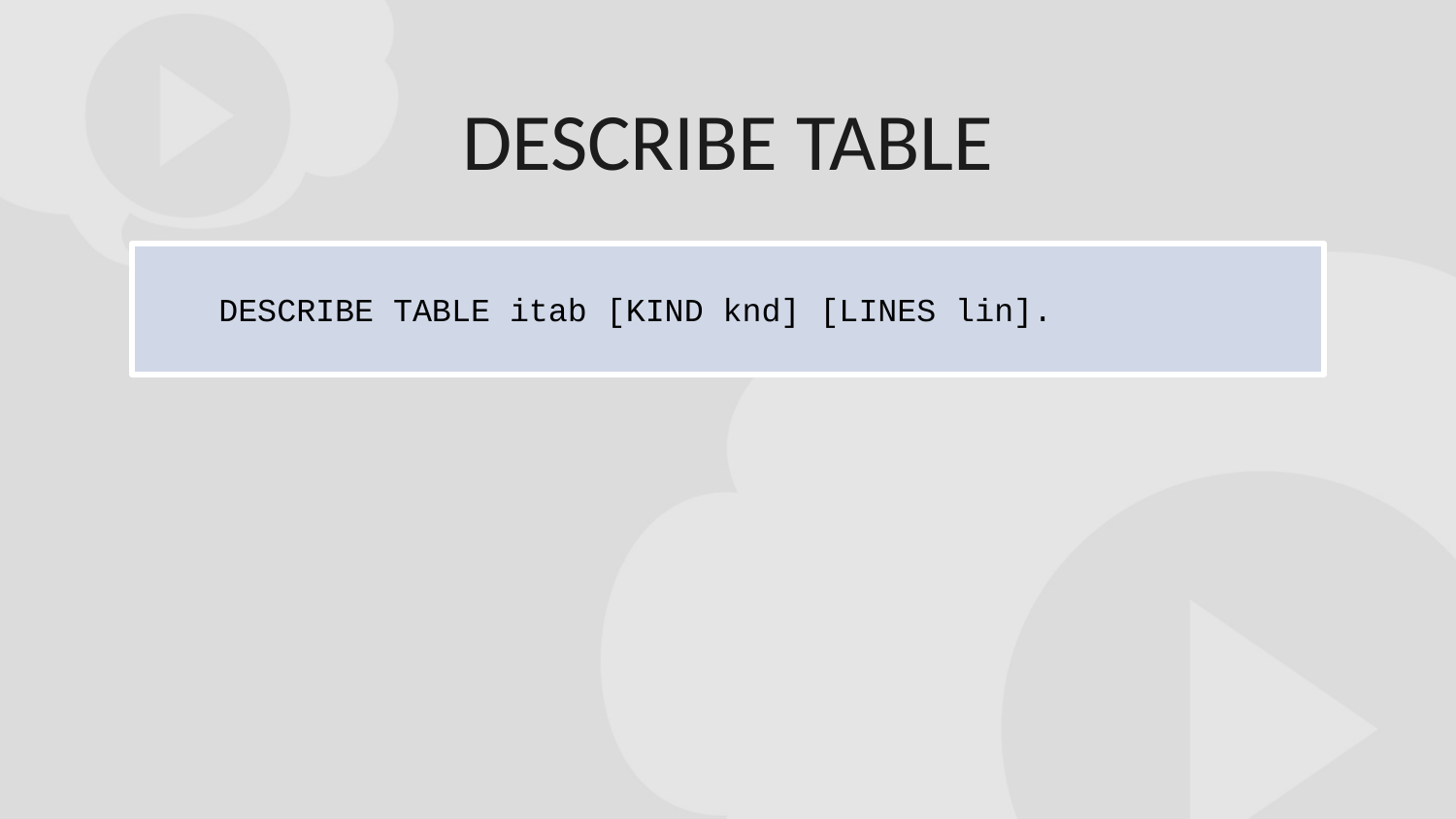

DESCRIBE TABLE

DESCRIBE TABLE itab [KIND knd] [LINES lin].